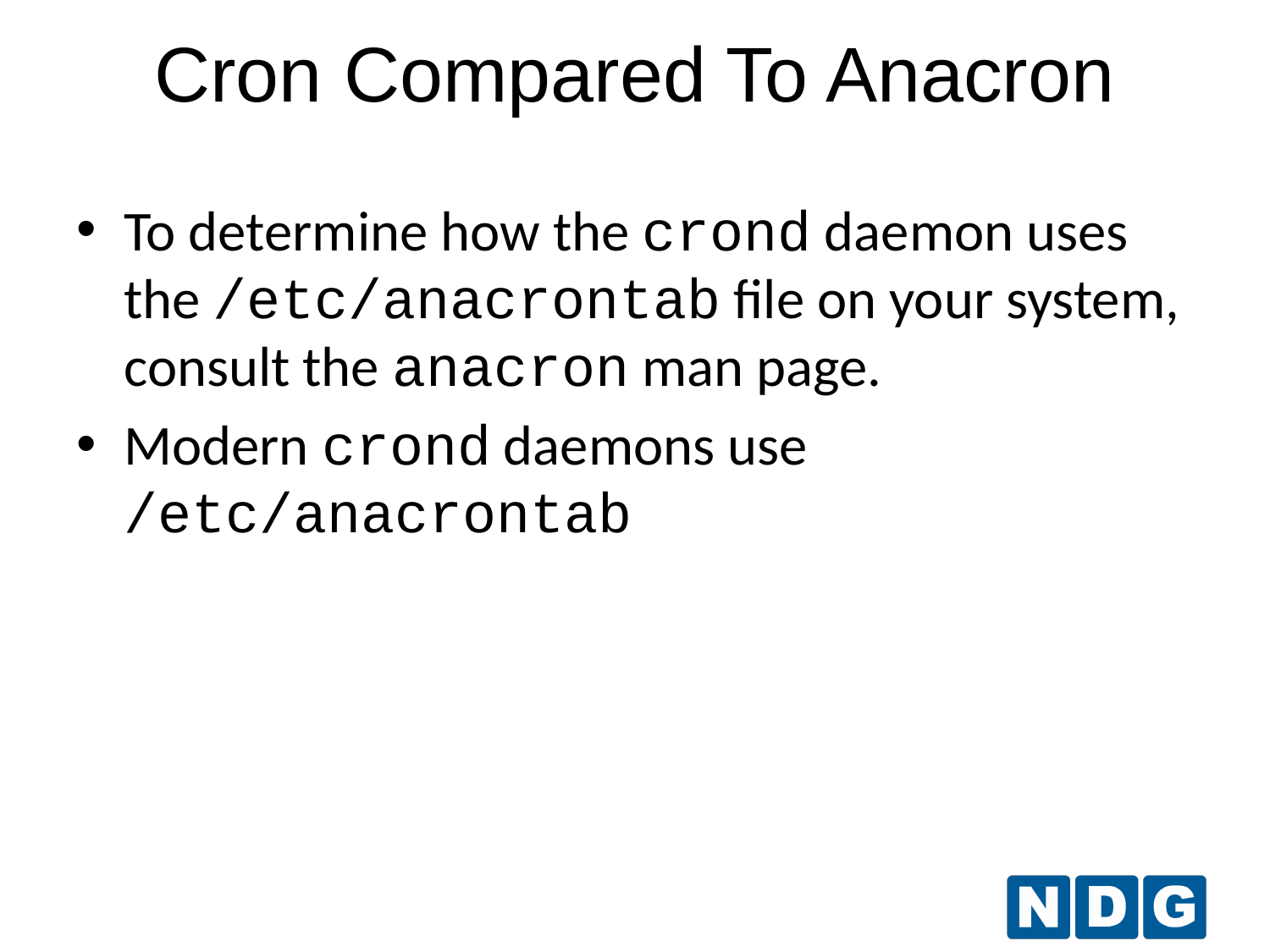

Cron Compared To Anacron
To determine how the crond daemon uses the /etc/anacrontab file on your system, consult the anacron man page.
Modern crond daemons use /etc/anacrontab